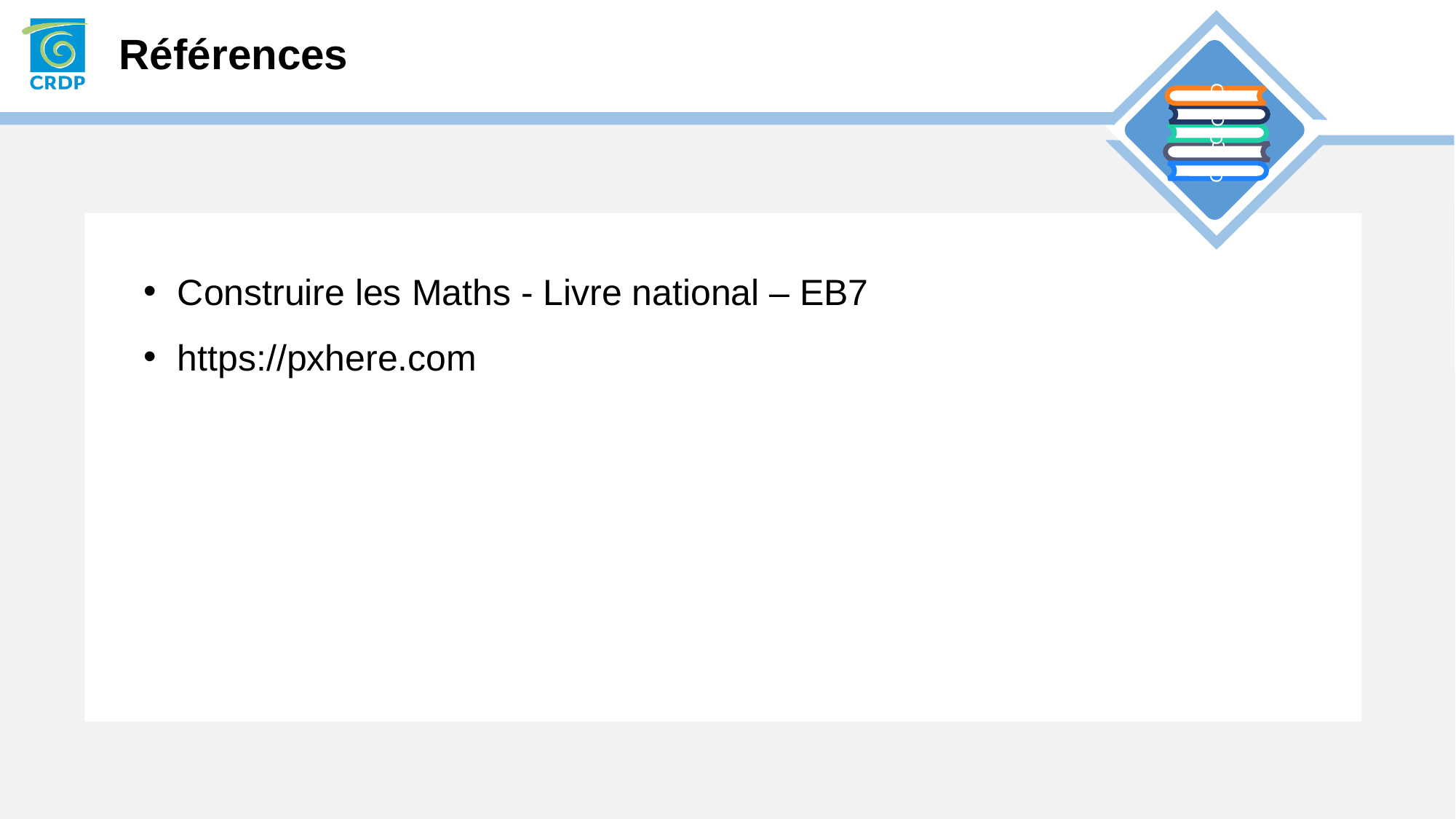

Construire les Maths - Livre national – EB7
https://pxhere.com